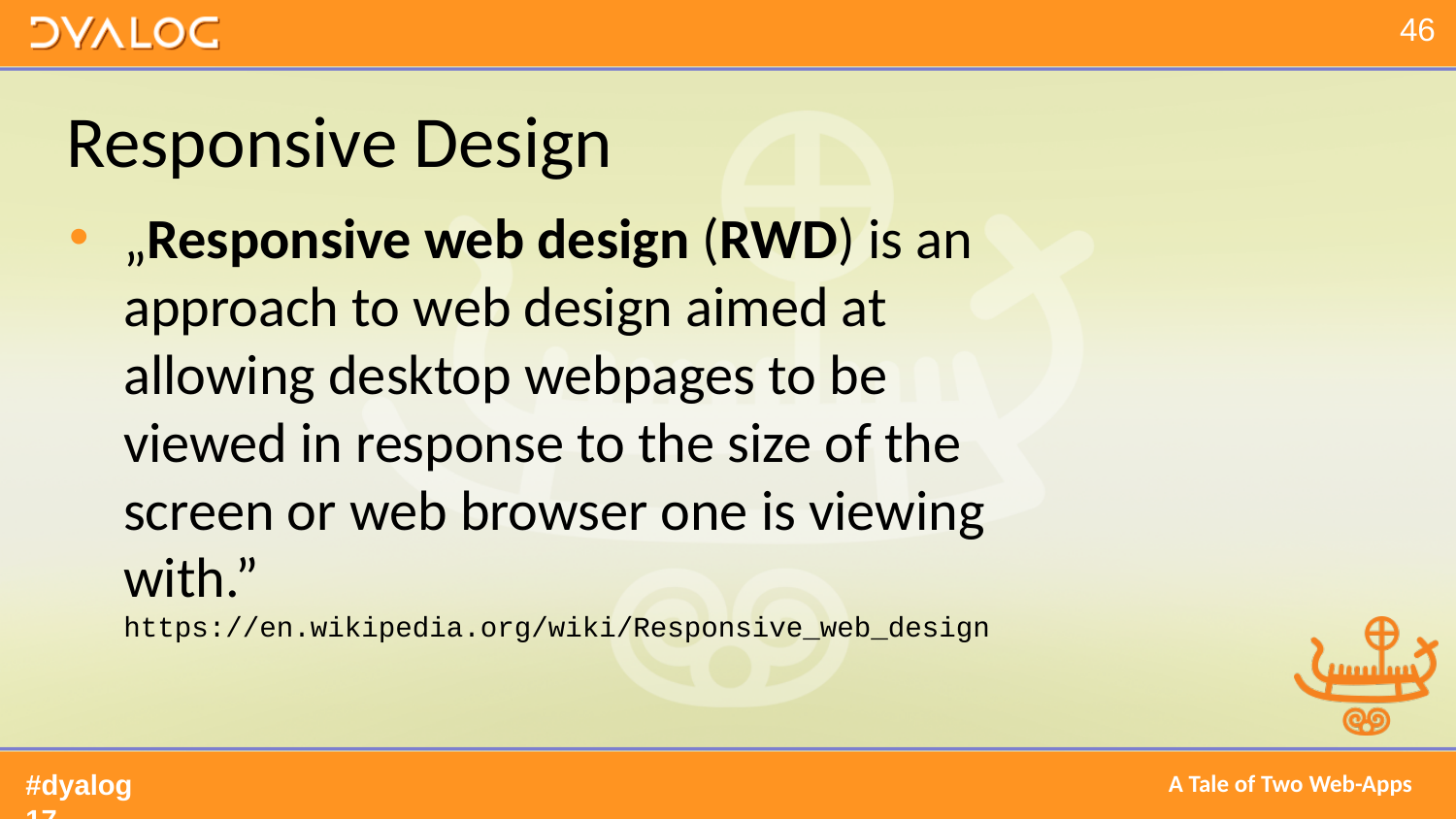

# Responsive Design

„Responsive web design (RWD) is an approach to web design aimed at allowing desktop webpages to be viewed in response to the size of the screen or web browser one is viewing with.”
https://en.wikipedia.org/wiki/Responsive_web_design
A Tale of Two Web-Apps